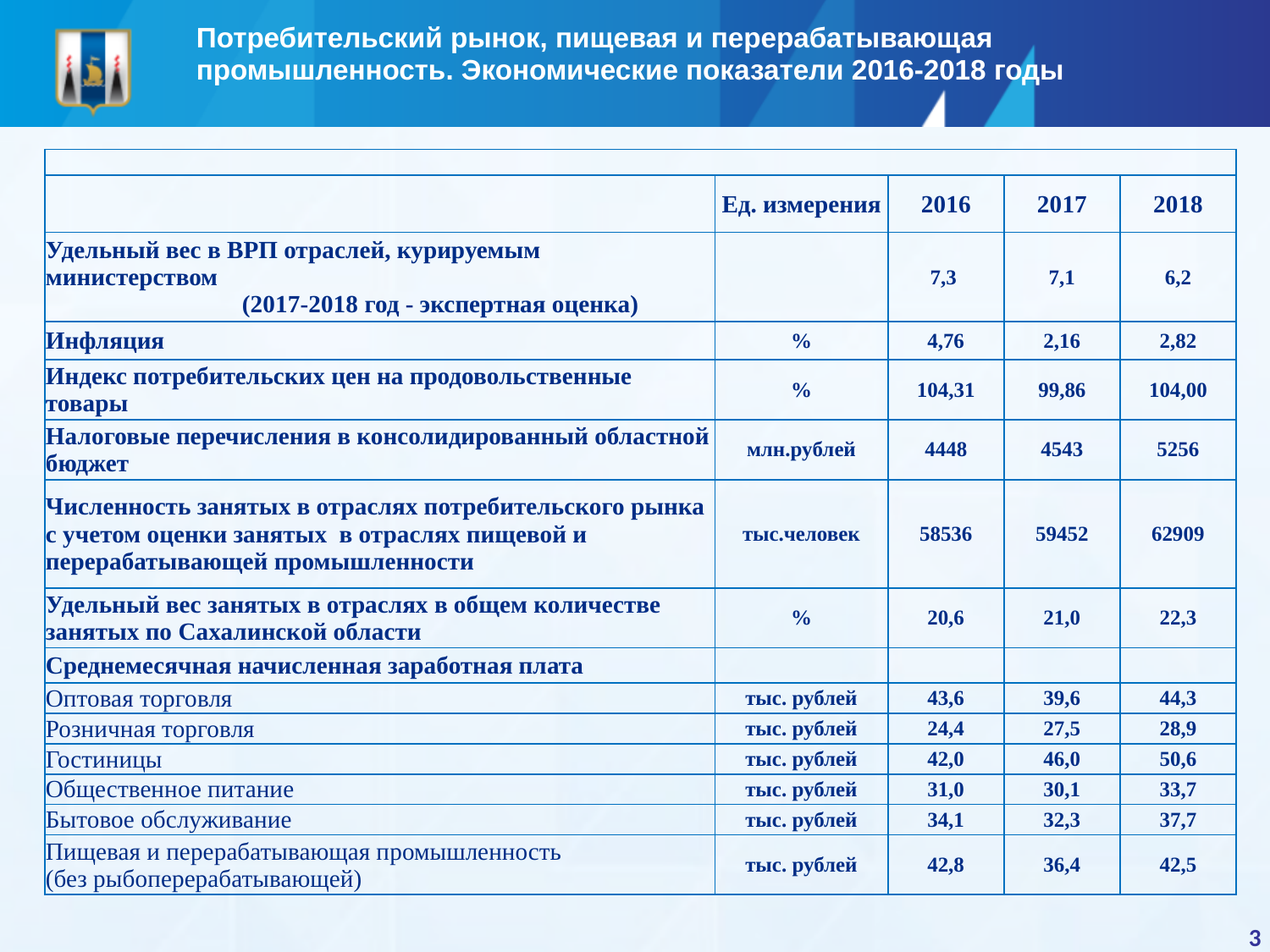

Потребительский рынок, пищевая и перерабатывающая промышленность. Экономические показатели 2016-2018 годы
|  |  |  |  |  |
| --- | --- | --- | --- | --- |
|  | Ед. измерения | 2016 | 2017 | 2018 |
| Удельный вес в ВРП отраслей, курируемым министерством (2017-2018 год - экспертная оценка) |  | 7,3 | 7,1 | 6,2 |
| Инфляция | % | 4,76 | 2,16 | 2,82 |
| Индекс потребительских цен на продовольственные товары | % | 104,31 | 99,86 | 104,00 |
| Налоговые перечисления в консолидированный областной бюджет | млн.рублей | 4448 | 4543 | 5256 |
| Численность занятых в отраслях потребительского рынка с учетом оценки занятых в отраслях пищевой и перерабатывающей промышленности | тыс.человек | 58536 | 59452 | 62909 |
| Удельный вес занятых в отраслях в общем количестве занятых по Сахалинской области | % | 20,6 | 21,0 | 22,3 |
| Среднемесячная начисленная заработная плата |  |  |  |  |
| Оптовая торговля | тыс. рублей | 43,6 | 39,6 | 44,3 |
| Розничная торговля | тыс. рублей | 24,4 | 27,5 | 28,9 |
| Гостиницы | тыс. рублей | 42,0 | 46,0 | 50,6 |
| Общественное питание | тыс. рублей | 31,0 | 30,1 | 33,7 |
| Бытовое обслуживание | тыс. рублей | 34,1 | 32,3 | 37,7 |
| Пищевая и перерабатывающая промышленность (без рыбоперерабатывающей) | тыс. рублей | 42,8 | 36,4 | 42,5 |
3